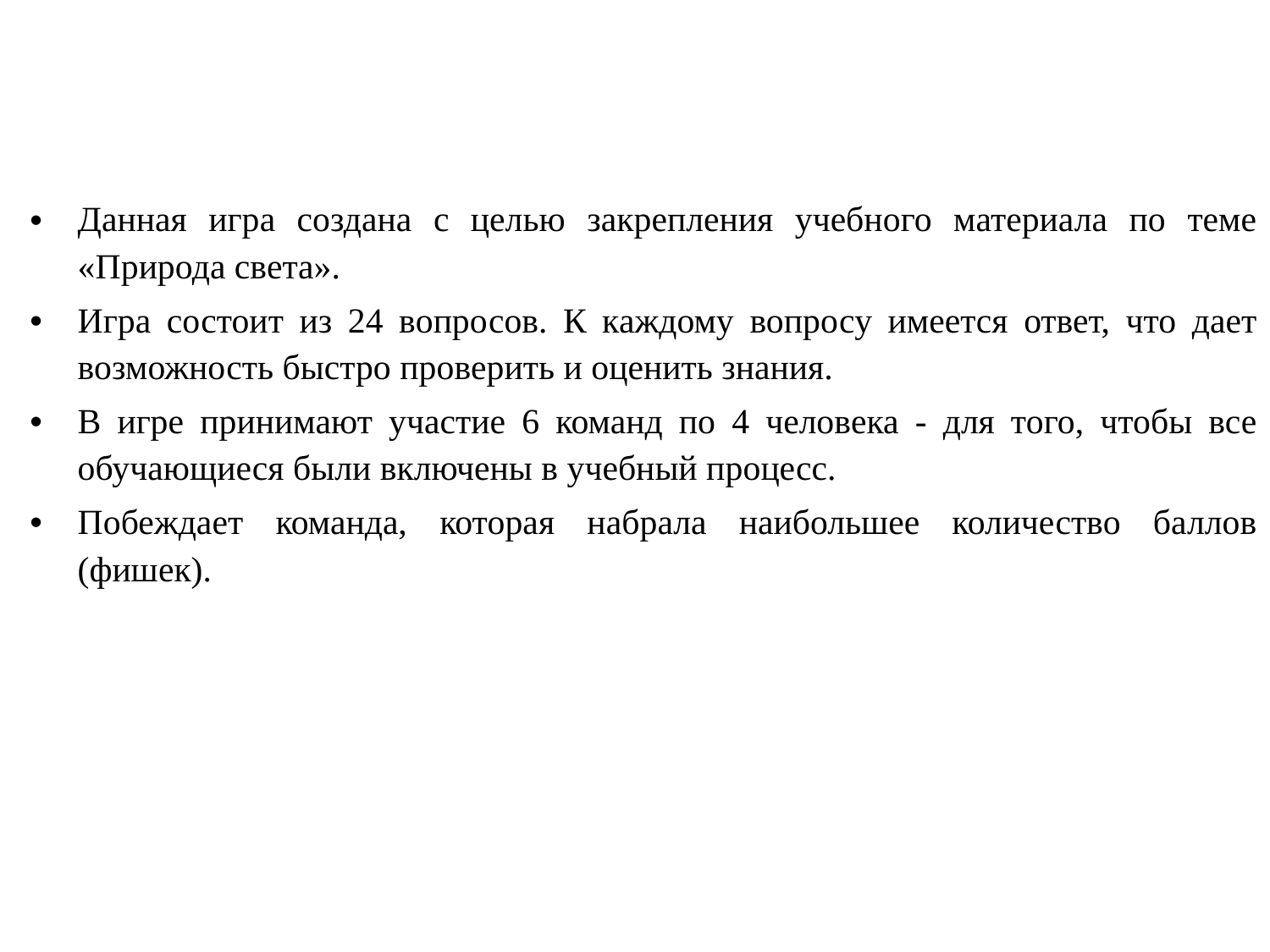

#
Данная игра создана с целью закрепления учебного материала по теме «Природа света».
Игра состоит из 24 вопросов. К каждому вопросу имеется ответ, что дает возможность быстро проверить и оценить знания.
В игре принимают участие 6 команд по 4 человека - для того, чтобы все обучающиеся были включены в учебный процесс.
Побеждает команда, которая набрала наибольшее количество баллов (фишек).